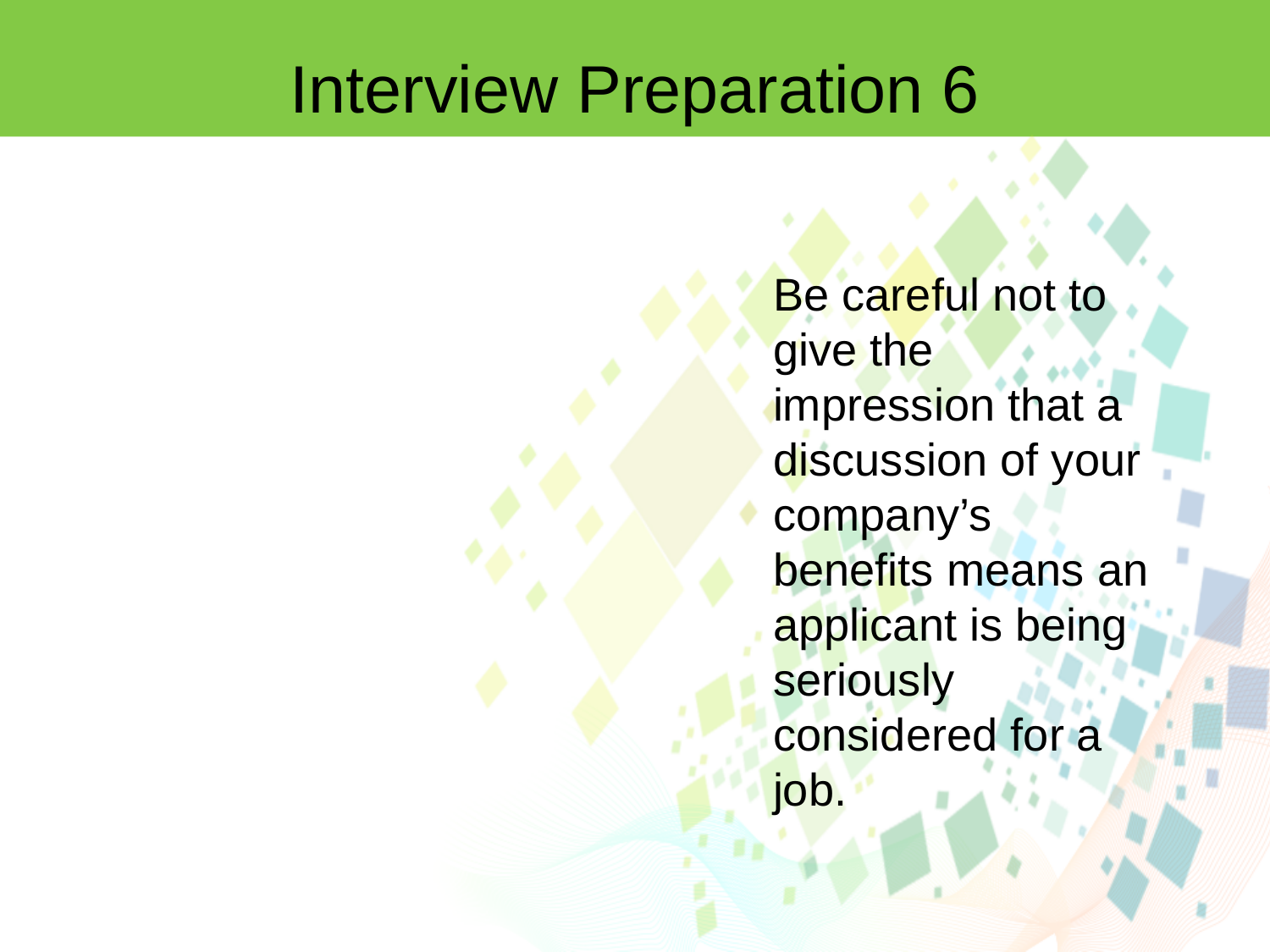

Interview Preparation 6
Be careful not to give the impression that a discussion of your company’s benefits means an applicant is being seriously considered for a job.